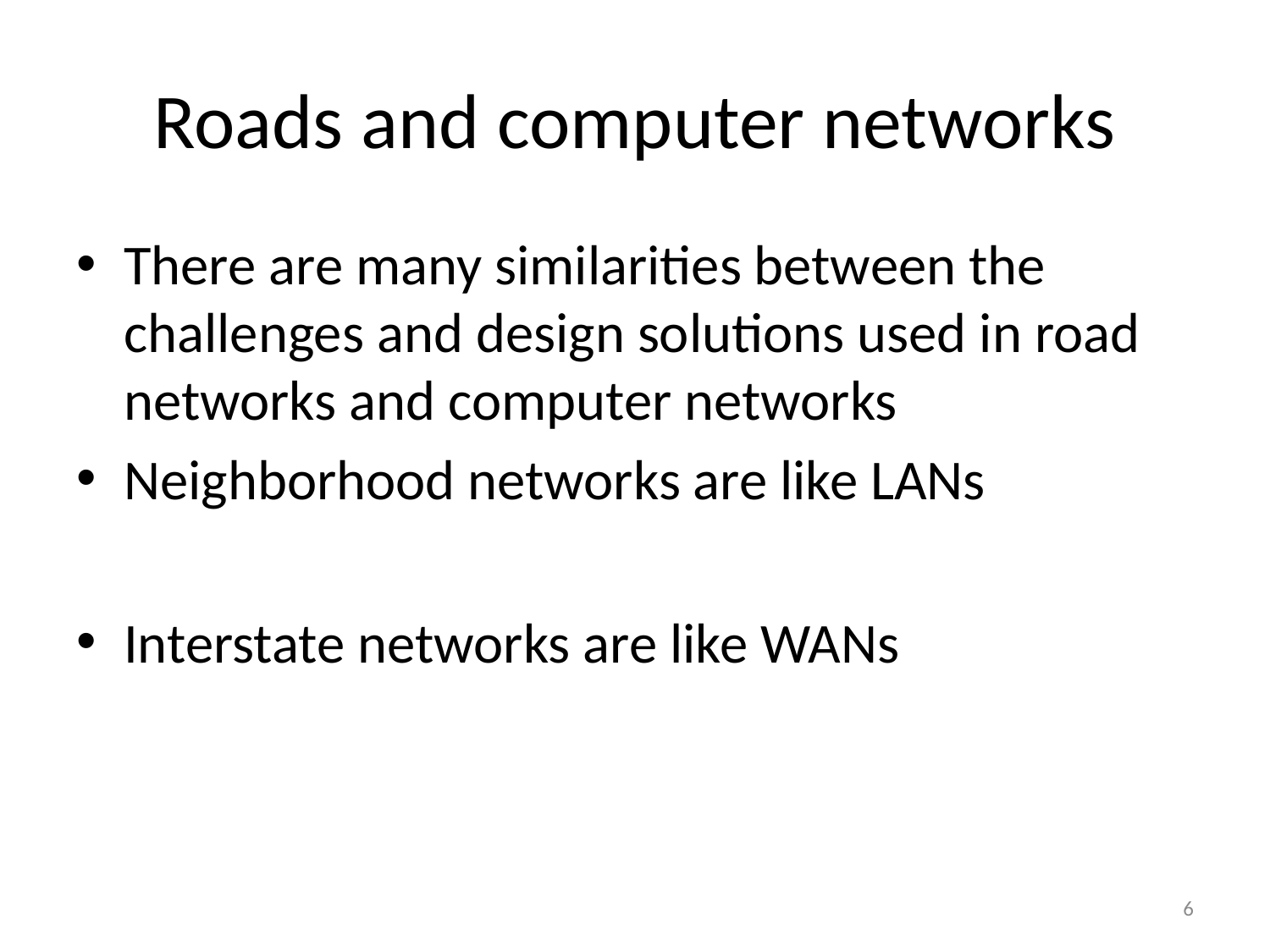

# Roads and computer networks
There are many similarities between the challenges and design solutions used in road networks and computer networks
Neighborhood networks are like LANs

Interstate networks are like WANs

6